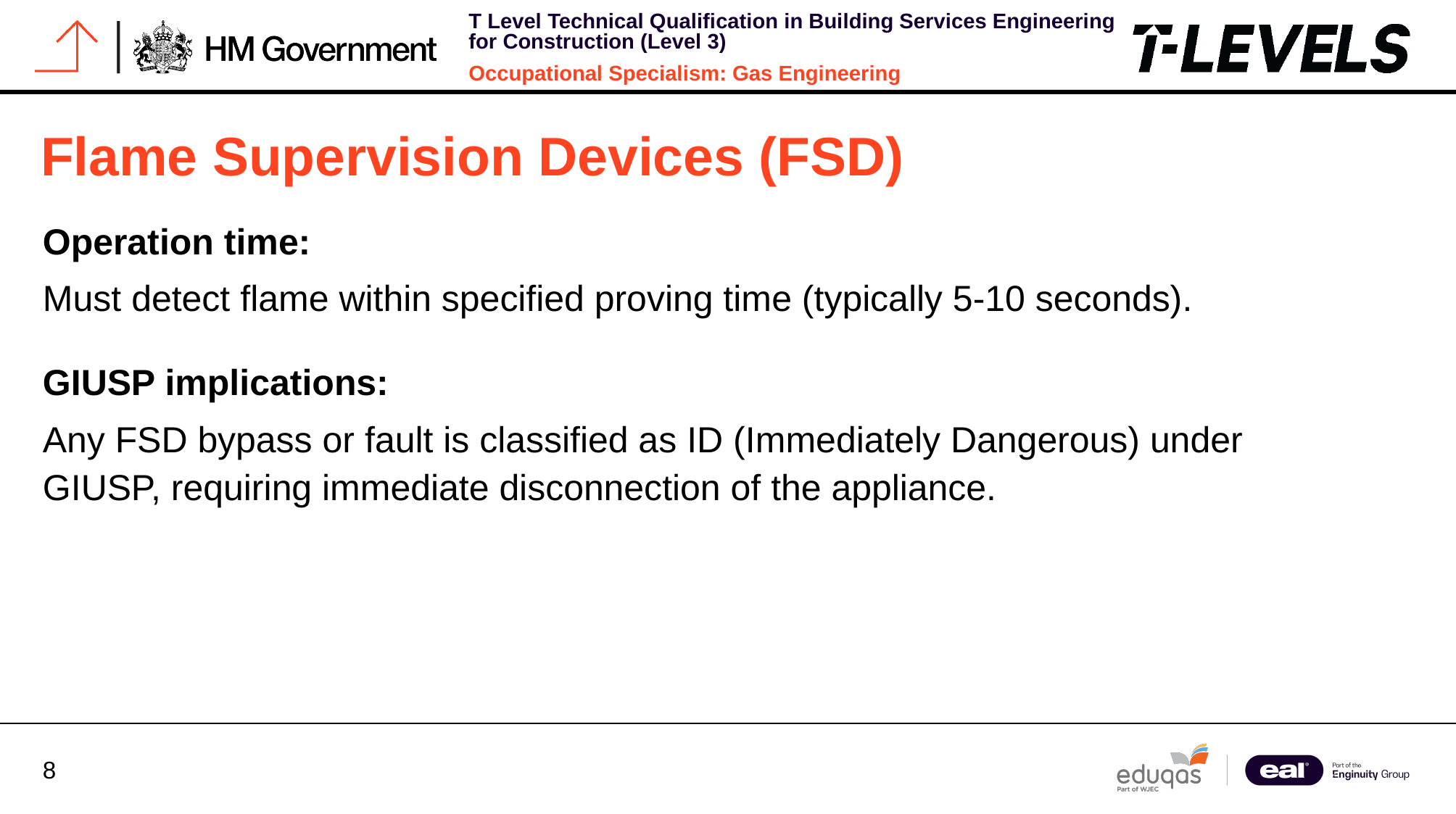

# Flame Supervision Devices (FSD)
Operation time:
Must detect flame within specified proving time (typically 5-10 seconds).
GIUSP implications:
Any FSD bypass or fault is classified as ID (Immediately Dangerous) under GIUSP, requiring immediate disconnection of the appliance.